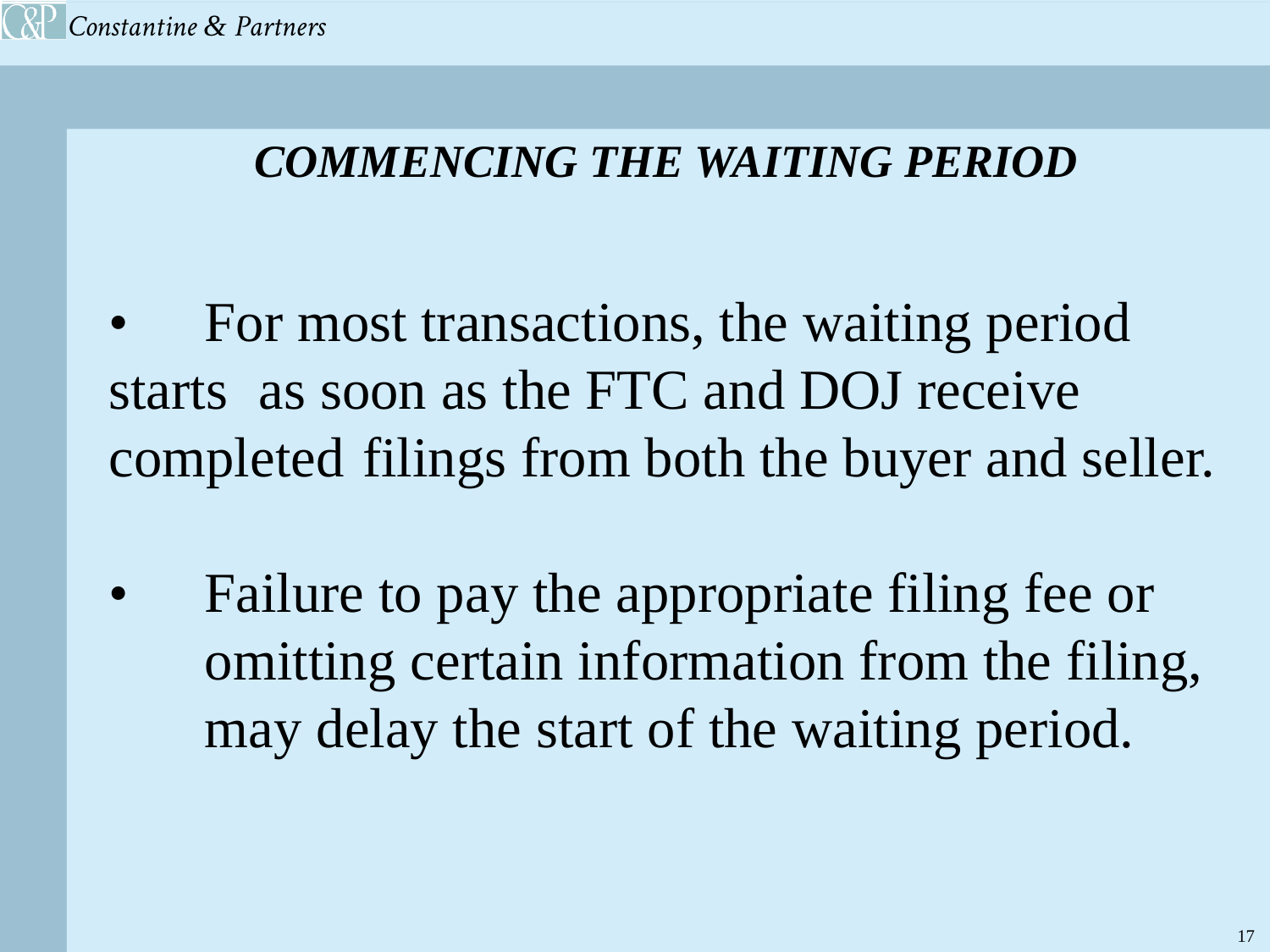

COMMENCING THE WAITING PERIOD

•	For most transactions, the waiting period starts 	as soon as the FTC and DOJ receive completed 	filings from both the buyer and seller.

•	Failure to pay the appropriate filing fee or 		omitting certain information from the filing, 		may delay the start of the waiting period.